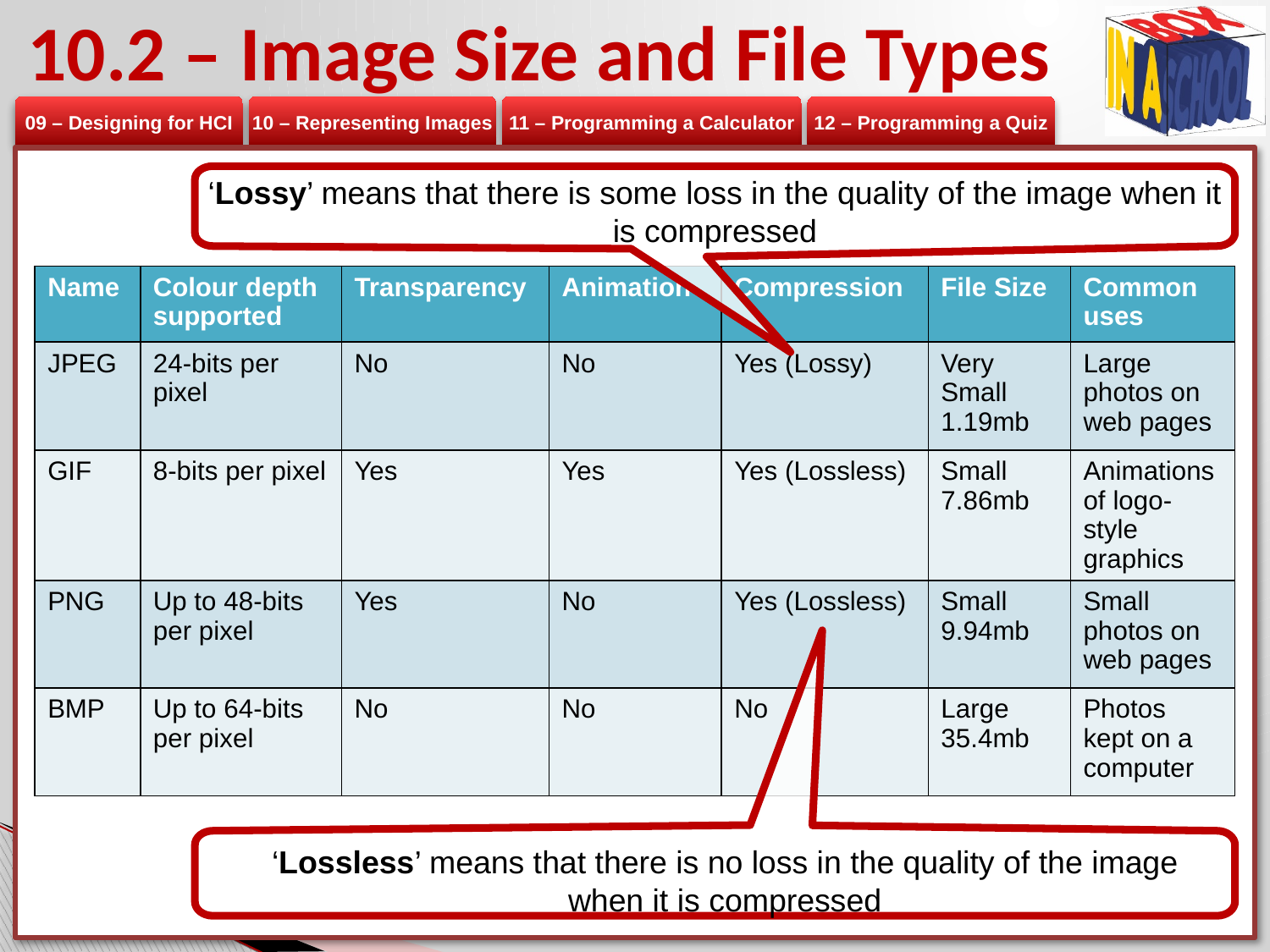

# 10.2 – Image Size and File Types
‘Lossy’ means that there is some loss in the quality of the image when it is compressed
| Name | Colour depth supported | Transparency | Animation | Compression | File Size | Common uses |
| --- | --- | --- | --- | --- | --- | --- |
| JPEG | 24-bits per pixel | No | No | Yes (Lossy) | Very Small 1.19mb | Large photos on web pages |
| GIF | 8-bits per pixel | Yes | Yes | Yes (Lossless) | Small 7.86mb | Animations of logo-style graphics |
| PNG | Up to 48-bits per pixel | Yes | No | Yes (Lossless) | Small 9.94mb | Small photos on web pages |
| BMP | Up to 64-bits per pixel | No | No | No | Large 35.4mb | Photos kept on a computer |

‘Lossless’ means that there is no loss in the quality of the image when it is compressed